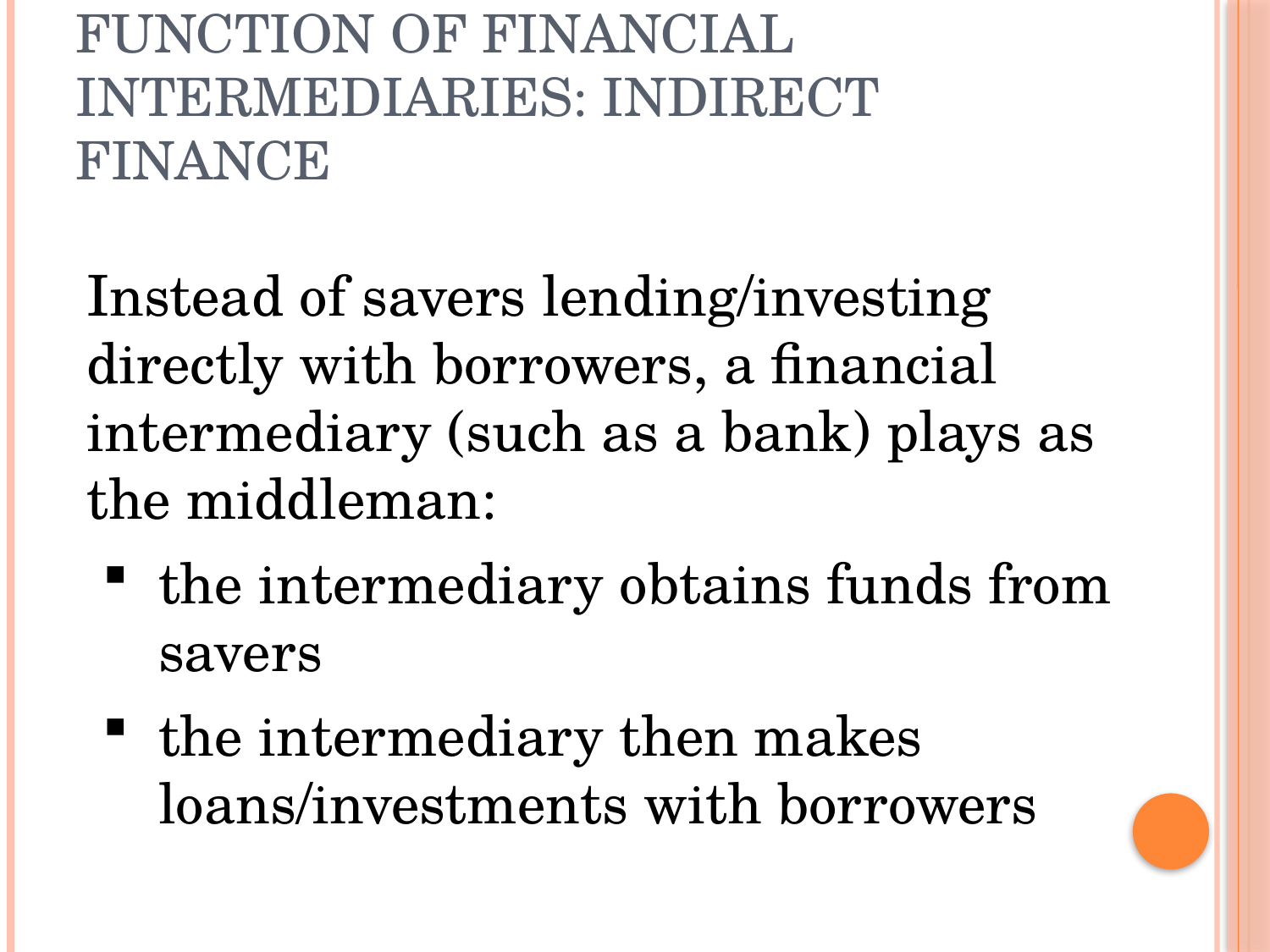

# Function of Financial Intermediaries: Indirect Finance

Instead of savers lending/investing directly with borrowers, a financial intermediary (such as a bank) plays as the middleman:
the intermediary obtains funds from savers
the intermediary then makes loans/investments with borrowers